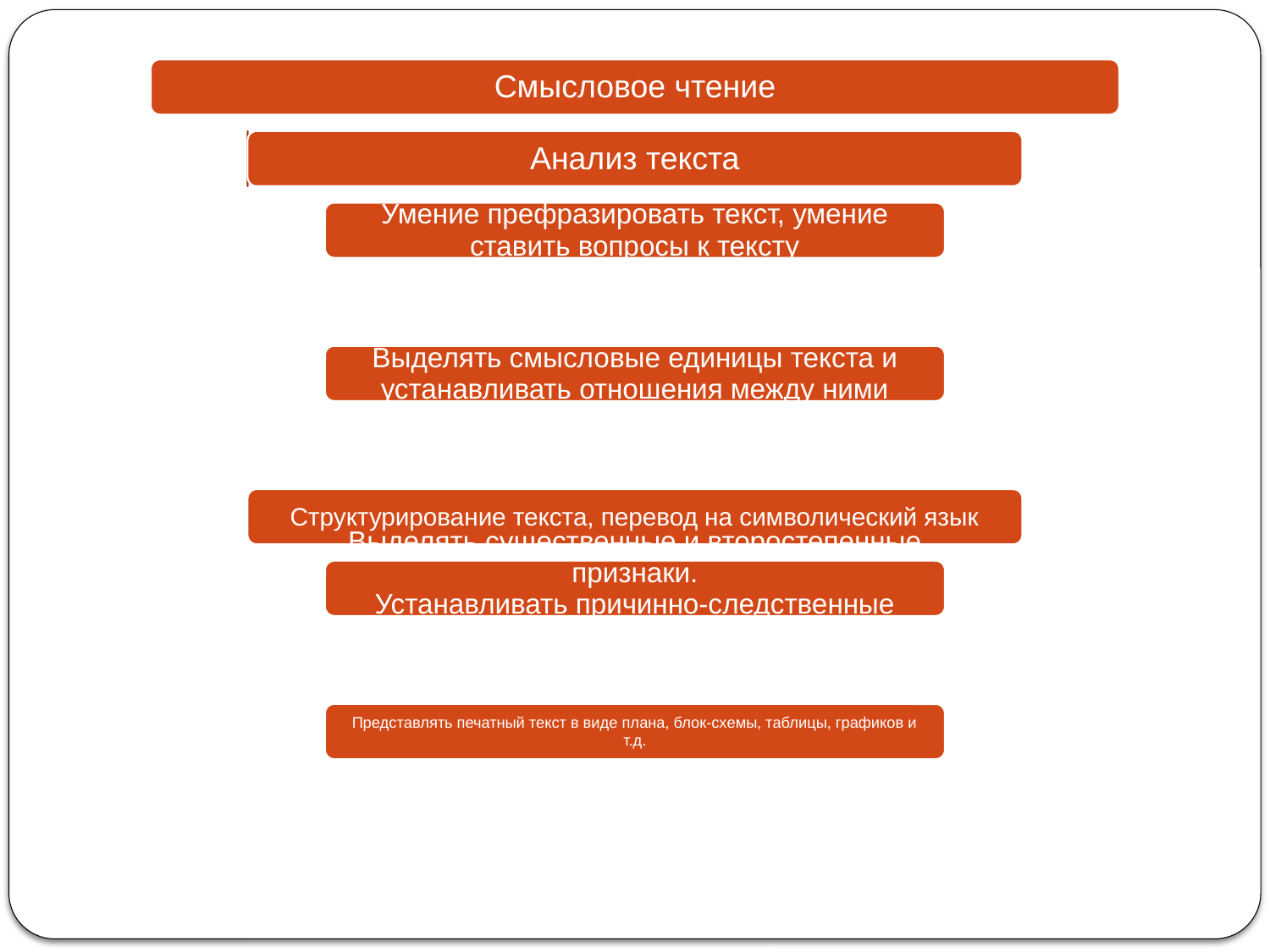

#
Смысловое чтение
Анализ текста
Умение префразировать текст, умение ставить вопросы к тексту
Выделять смысловые единицы текста и устанавливать отношения между ними
Структурирование текста, перевод на символический язык
Выделять существенные и второстепенные признаки.
Устанавливать причинно-следственные связи.
Представлять печатный текст в виде плана, блок-схемы, таблицы, графиков и т.д.